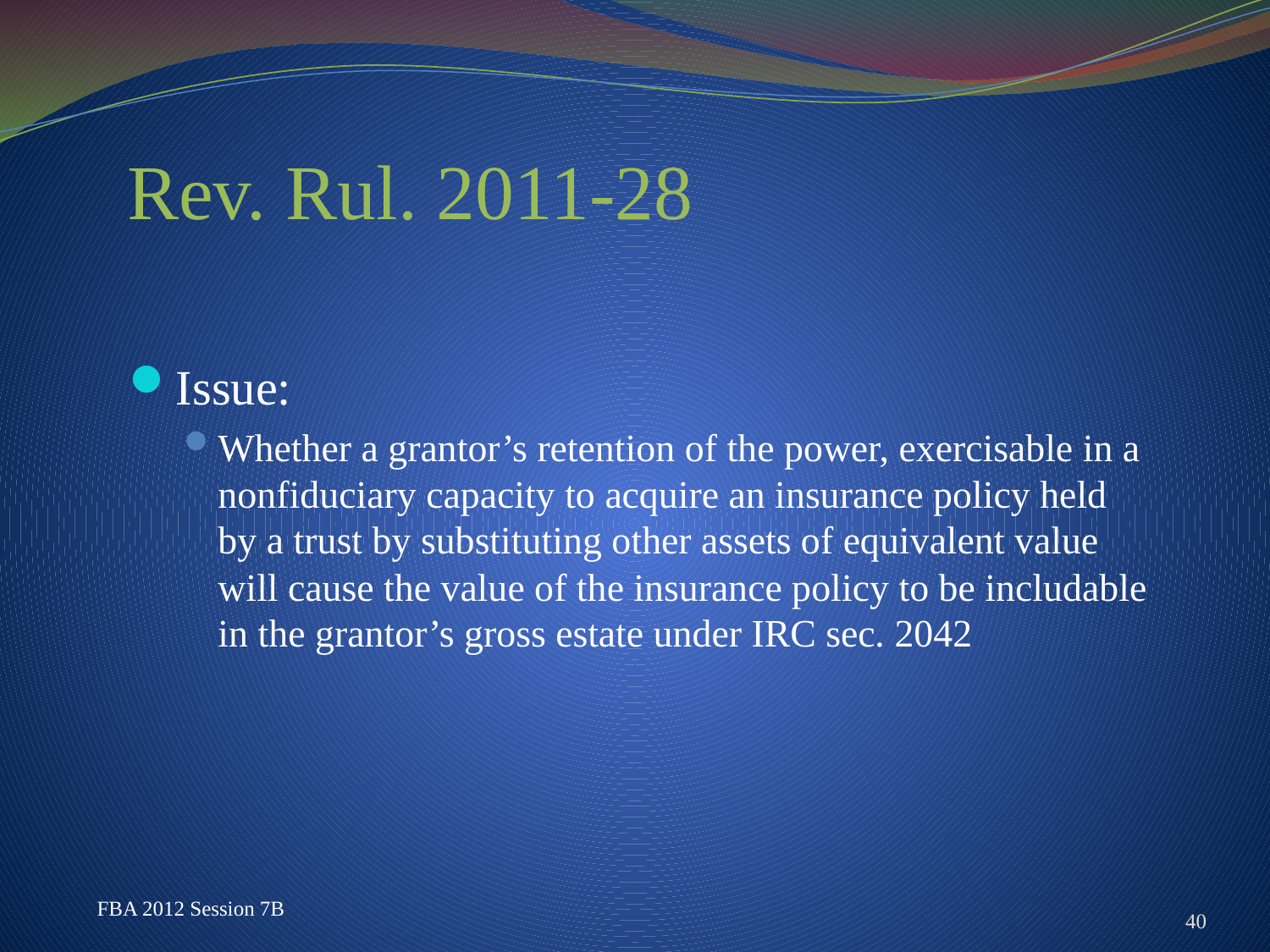

# Rev. Rul. 2011-28
Issue:
Whether a grantor’s retention of the power, exercisable in a nonfiduciary capacity to acquire an insurance policy held by a trust by substituting other assets of equivalent value will cause the value of the insurance policy to be includable in the grantor’s gross estate under IRC sec. 2042
40
FBA 2012 Session 7B